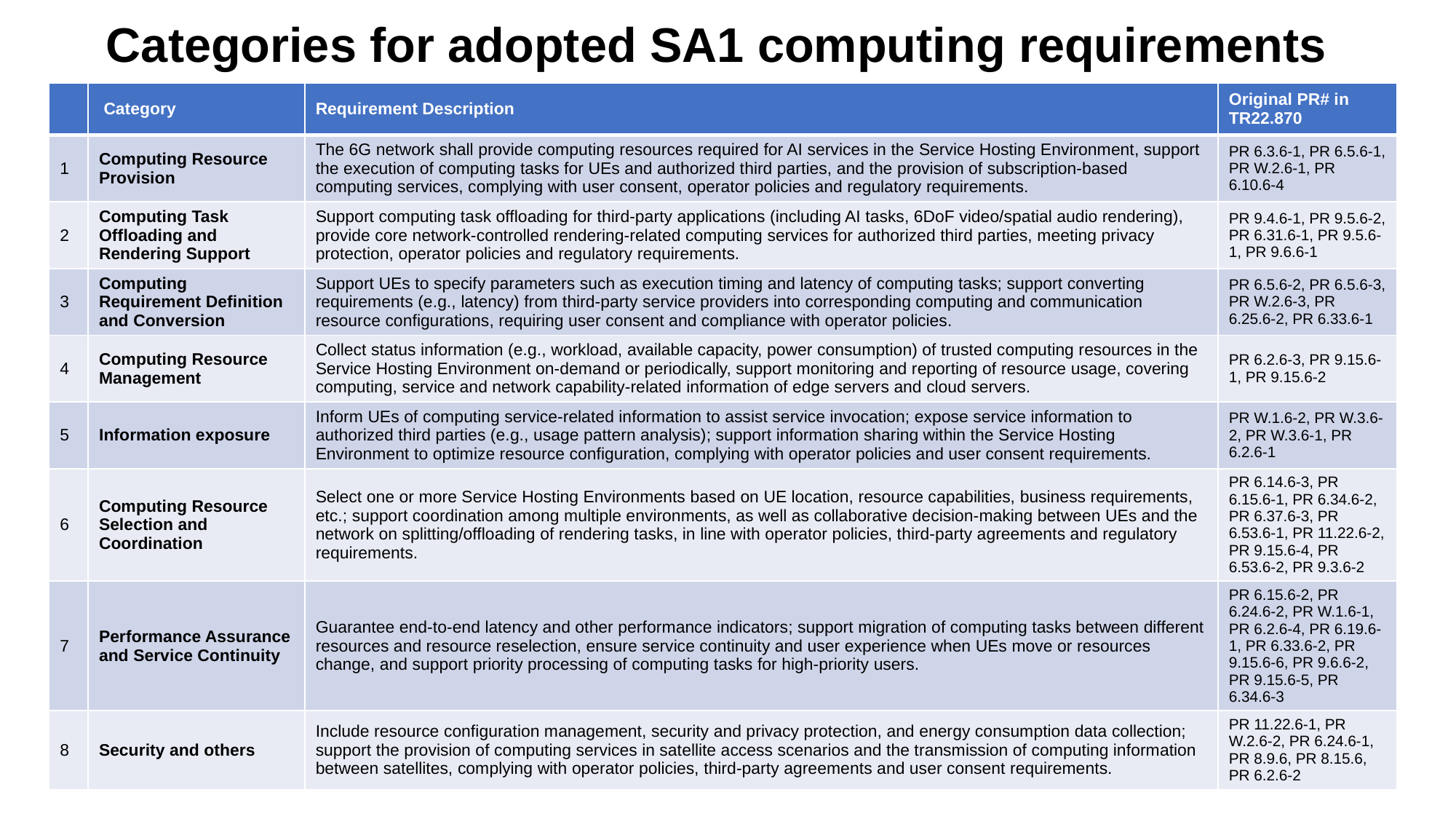

# Categories for adopted SA1 computing requirements
|  | Category | Requirement Description | Original PR# in TR22.870 |
| --- | --- | --- | --- |
| 1 | Computing Resource Provision | The 6G network shall provide computing resources required for AI services in the Service Hosting Environment, support the execution of computing tasks for UEs and authorized third parties, and the provision of subscription-based computing services, complying with user consent, operator policies and regulatory requirements. | PR 6.3.6-1, PR 6.5.6-1, PR W.2.6-1, PR 6.10.6-4 |
| 2 | Computing Task Offloading and Rendering Support | Support computing task offloading for third-party applications (including AI tasks, 6DoF video/spatial audio rendering), provide core network-controlled rendering-related computing services for authorized third parties, meeting privacy protection, operator policies and regulatory requirements. | PR 9.4.6-1, PR 9.5.6-2, PR 6.31.6-1, PR 9.5.6-1, PR 9.6.6-1 |
| 3 | Computing Requirement Definition and Conversion | Support UEs to specify parameters such as execution timing and latency of computing tasks; support converting requirements (e.g., latency) from third-party service providers into corresponding computing and communication resource configurations, requiring user consent and compliance with operator policies. | PR 6.5.6-2, PR 6.5.6-3, PR W.2.6-3, PR 6.25.6-2, PR 6.33.6-1 |
| 4 | Computing Resource Management | Collect status information (e.g., workload, available capacity, power consumption) of trusted computing resources in the Service Hosting Environment on-demand or periodically, support monitoring and reporting of resource usage, covering computing, service and network capability-related information of edge servers and cloud servers. | PR 6.2.6-3, PR 9.15.6-1, PR 9.15.6-2 |
| 5 | Information exposure | Inform UEs of computing service-related information to assist service invocation; expose service information to authorized third parties (e.g., usage pattern analysis); support information sharing within the Service Hosting Environment to optimize resource configuration, complying with operator policies and user consent requirements. | PR W.1.6-2, PR W.3.6-2, PR W.3.6-1, PR 6.2.6-1 |
| 6 | Computing Resource Selection and Coordination | Select one or more Service Hosting Environments based on UE location, resource capabilities, business requirements, etc.; support coordination among multiple environments, as well as collaborative decision-making between UEs and the network on splitting/offloading of rendering tasks, in line with operator policies, third-party agreements and regulatory requirements. | PR 6.14.6-3, PR 6.15.6-1, PR 6.34.6-2, PR 6.37.6-3, PR 6.53.6-1, PR 11.22.6-2, PR 9.15.6-4, PR 6.53.6-2, PR 9.3.6-2 |
| 7 | Performance Assurance and Service Continuity | Guarantee end-to-end latency and other performance indicators; support migration of computing tasks between different resources and resource reselection, ensure service continuity and user experience when UEs move or resources change, and support priority processing of computing tasks for high-priority users. | PR 6.15.6-2, PR 6.24.6-2, PR W.1.6-1, PR 6.2.6-4, PR 6.19.6-1, PR 6.33.6-2, PR 9.15.6-6, PR 9.6.6-2, PR 9.15.6-5, PR 6.34.6-3 |
| 8 | Security and others | Include resource configuration management, security and privacy protection, and energy consumption data collection; support the provision of computing services in satellite access scenarios and the transmission of computing information between satellites, complying with operator policies, third-party agreements and user consent requirements. | PR 11.22.6-1, PR W.2.6-2, PR 6.24.6-1, PR 8.9.6, PR 8.15.6, PR 6.2.6-2 |